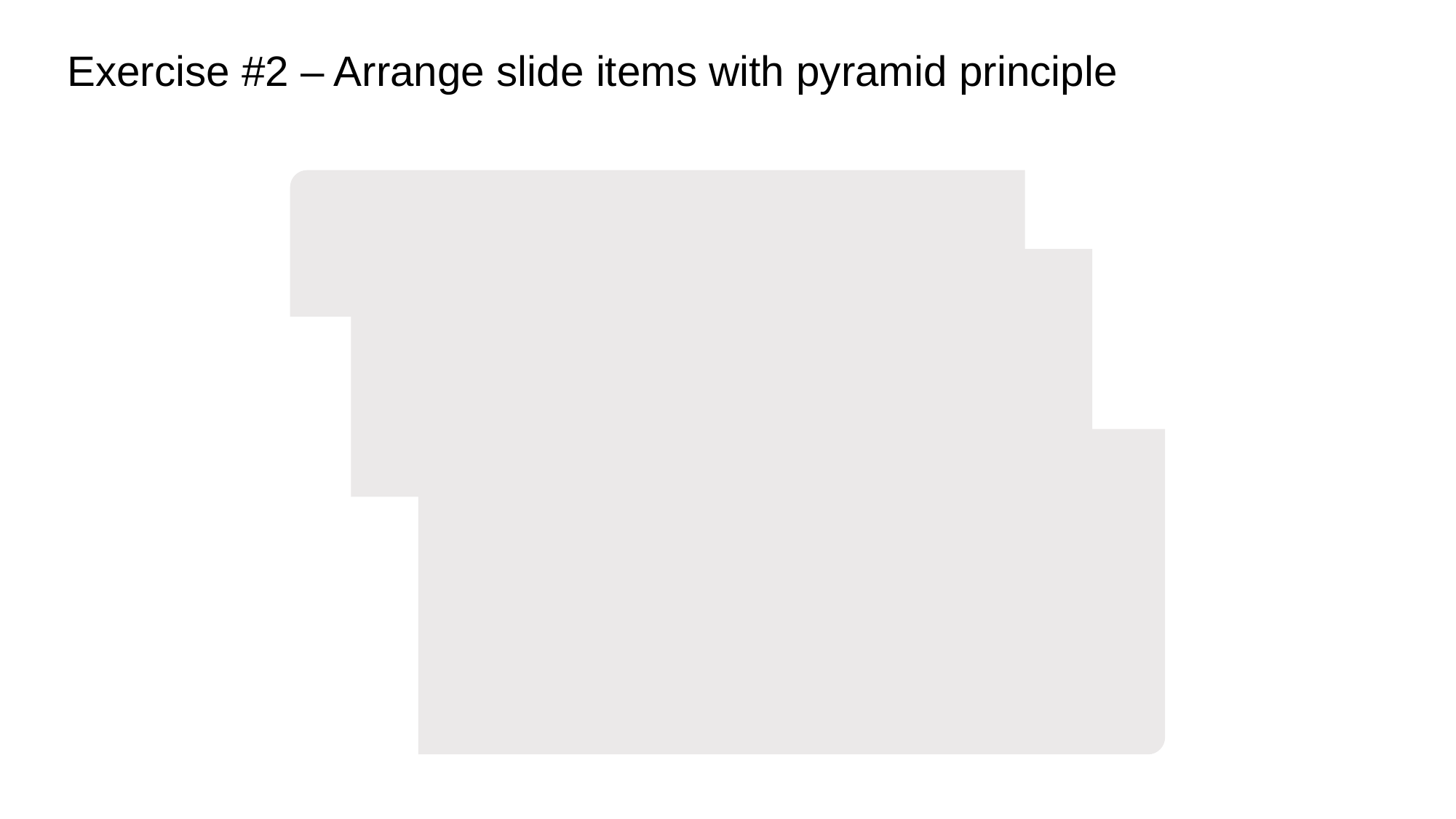

Exercise #2 – Arrange slide items with pyramid principle
Main Idea or statement #1
Supporting Argument #1 for Statement #1
Additional Fact #1 for Statement #1
Supporting Argument #2 for Statement #1
Additional Fact #2 for Statement #1
Additional Data #1 for Statement #1